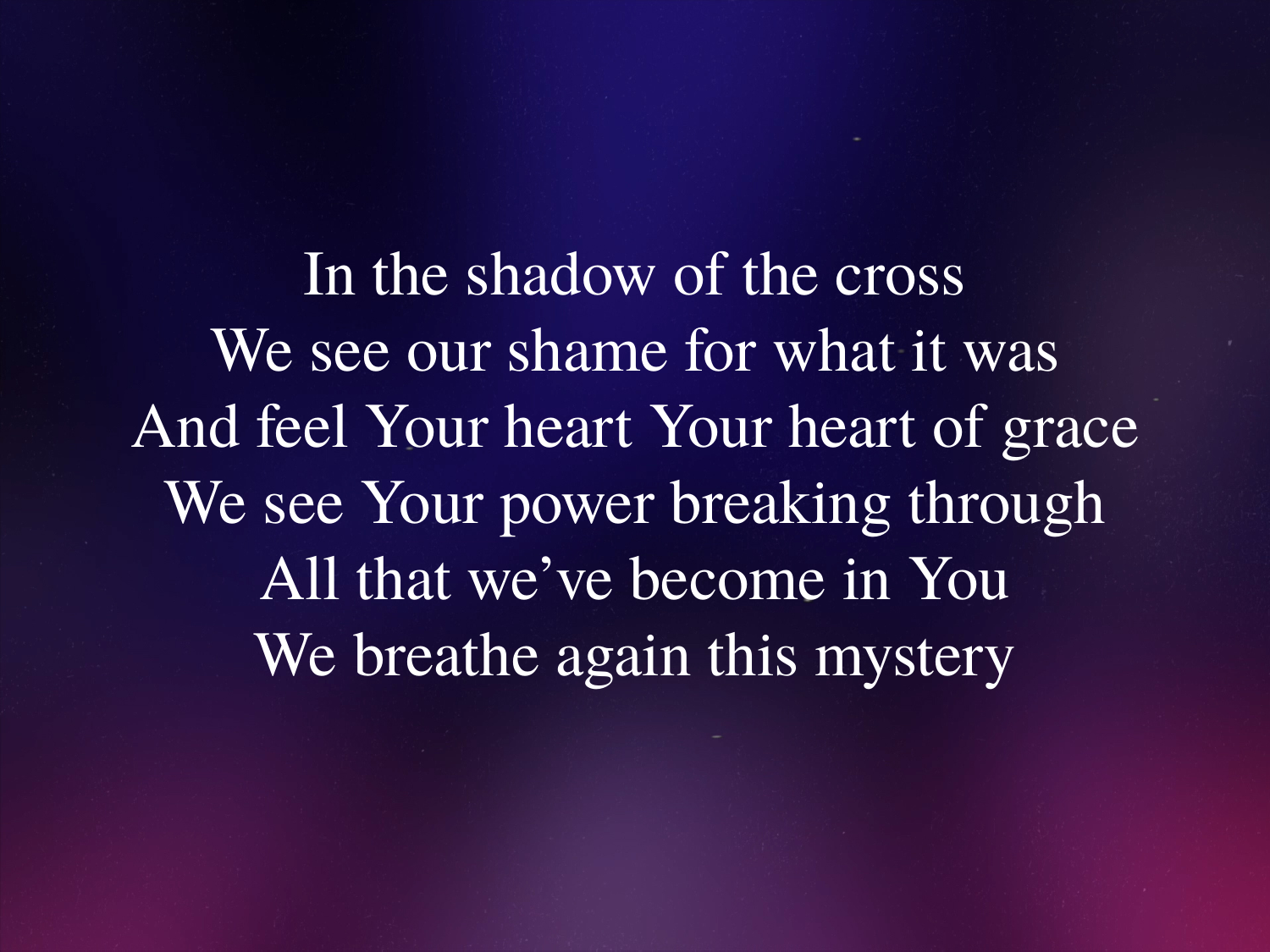

# In the shadow of the cross We see our shame for what it was And feel Your heart Your heart of grace We see Your power breaking through All that we’ve become in You We breathe again this mystery